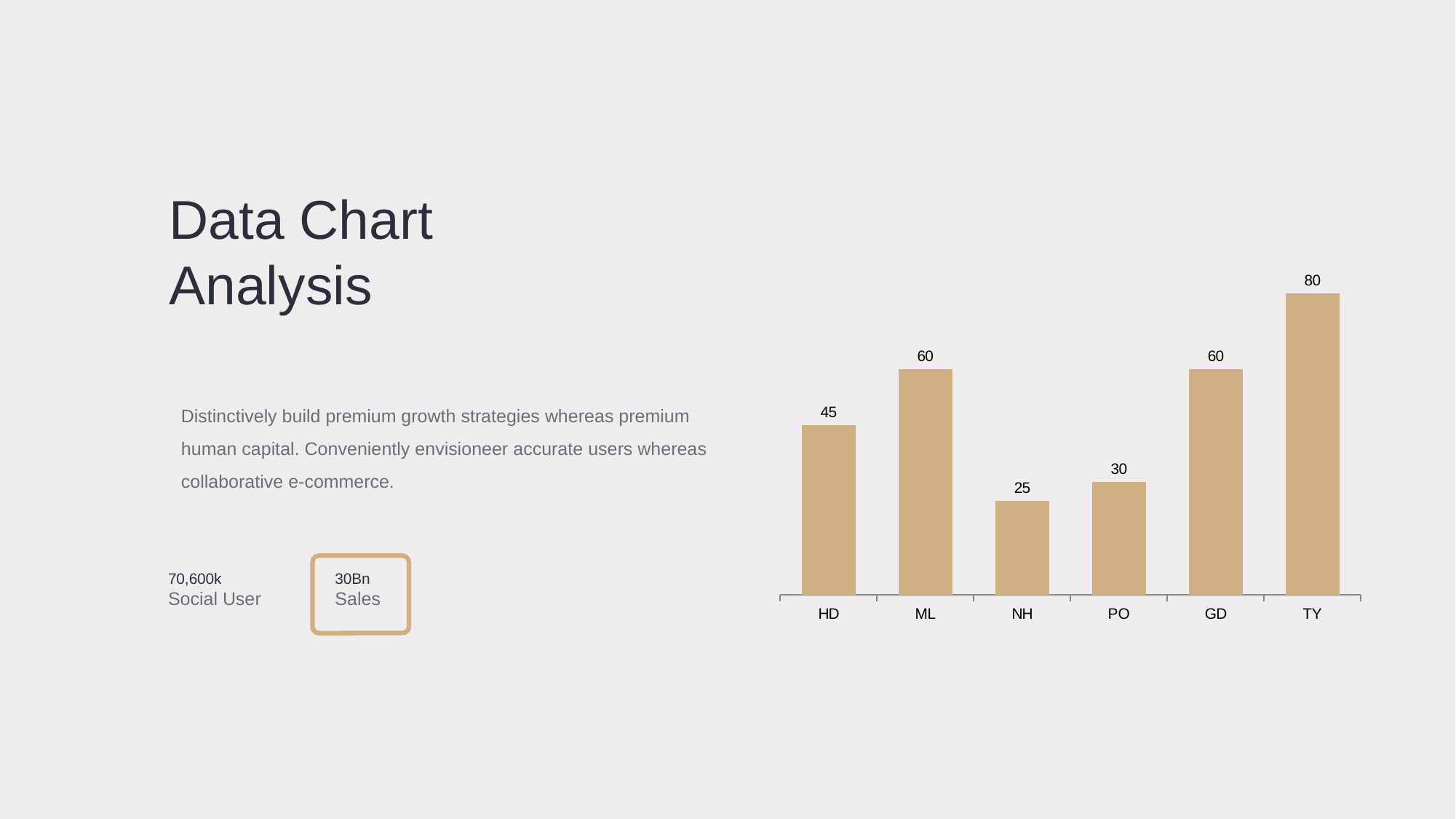

Data Chart
Analysis

### Chart

| Category | Series 1 |
|---|---|
| HD | 45.0 |
| ML | 60.0 |
| NH | 25.0 |
| PO | 30.0 |
| GD | 60.0 |
| TY | 80.0 |
Distinctively build premium growth strategies whereas premium
human capital. Conveniently envisioneer accurate users whereas
collaborative e-commerce.

30Bn
Sales
70,600k
Social User
25